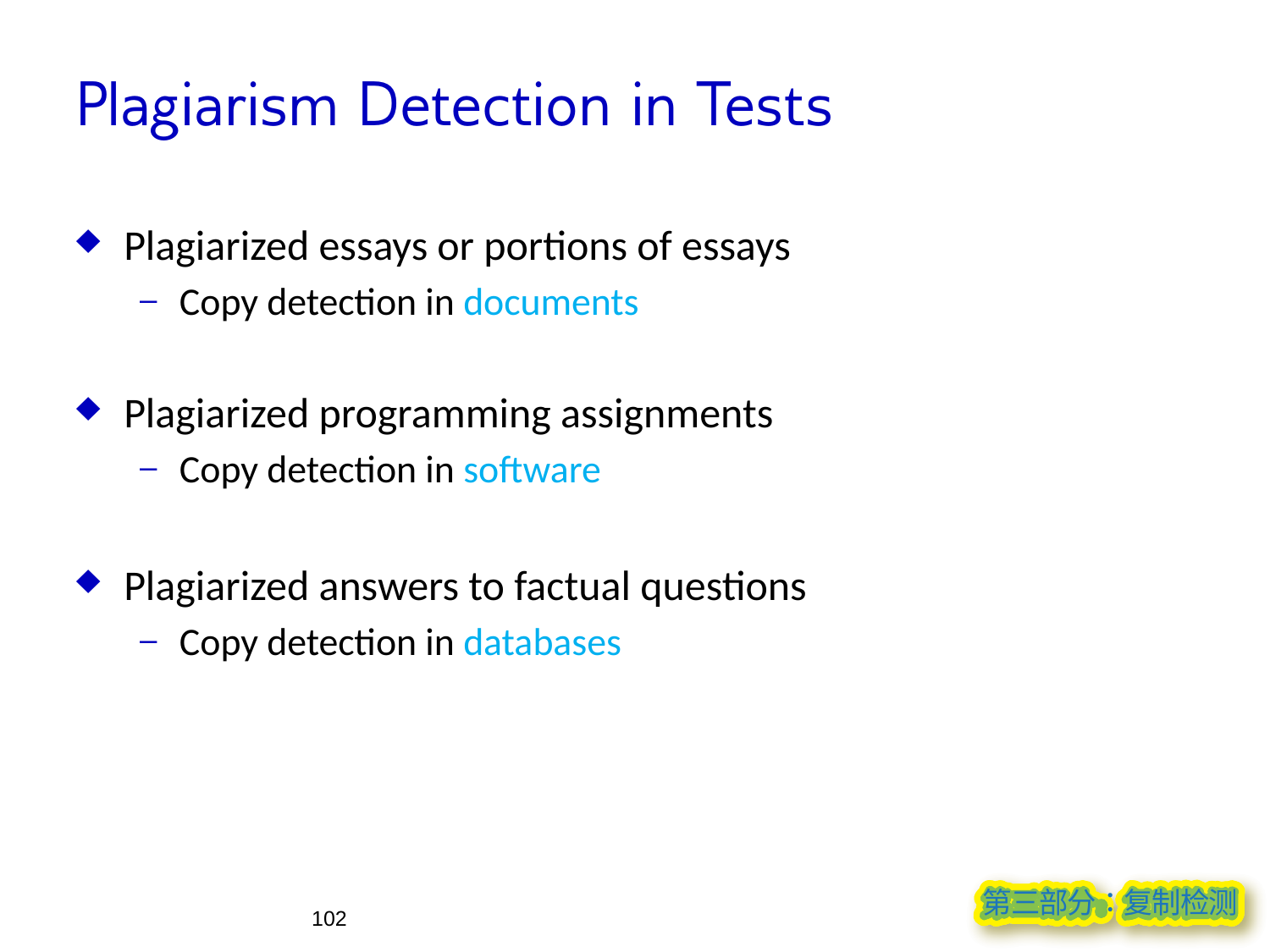

# Plagiarism Detection in Tests
Plagiarized essays or portions of essays
Copy detection in documents

Plagiarized programming assignments
Copy detection in software

Plagiarized answers to factual questions
Copy detection in databases
102